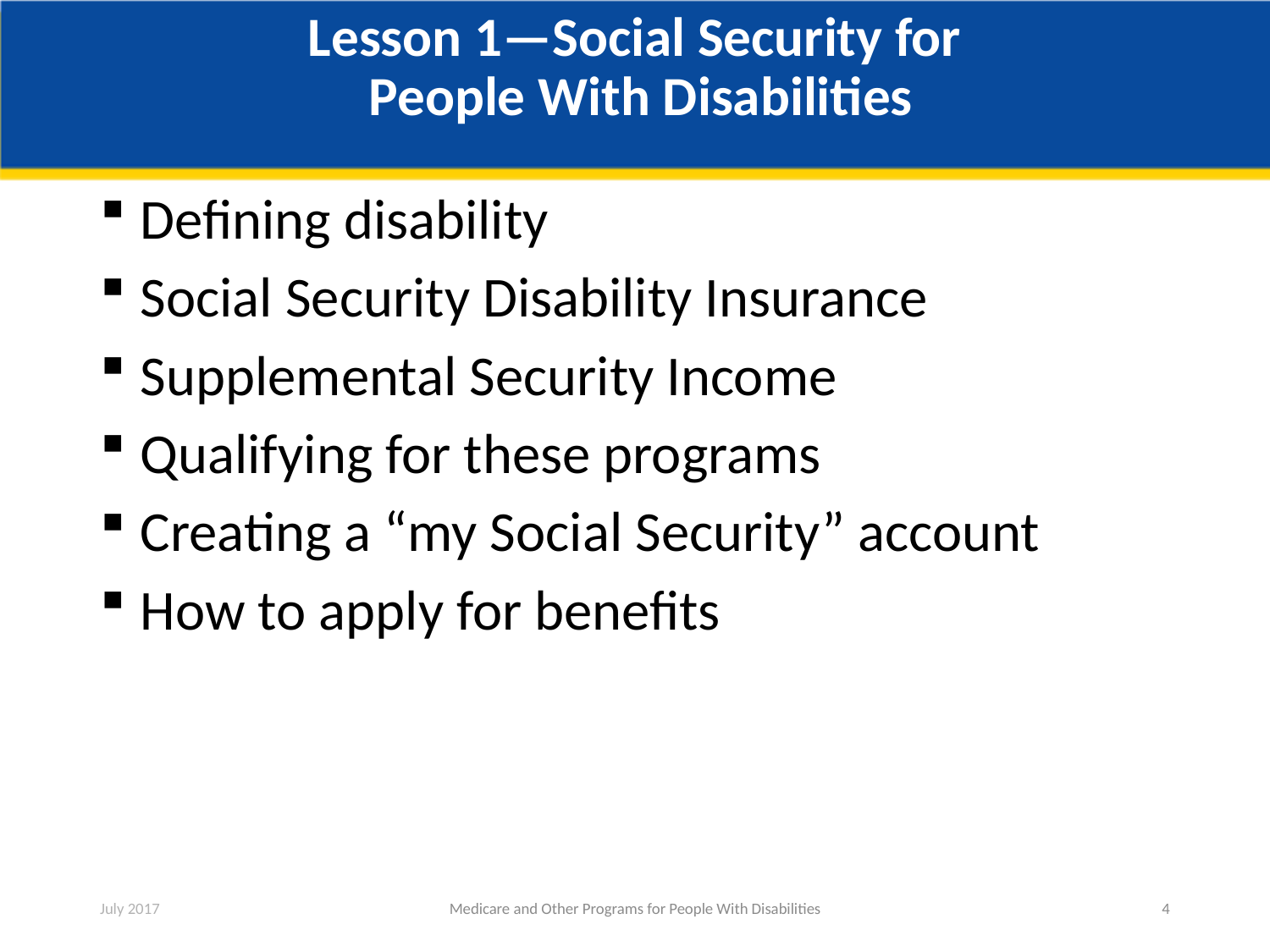

# Lesson 1—Social Security for People With Disabilities
Defining disability
Social Security Disability Insurance
Supplemental Security Income
Qualifying for these programs
Creating a “my Social Security” account
How to apply for benefits
July 2017
Medicare and Other Programs for People With Disabilities
4